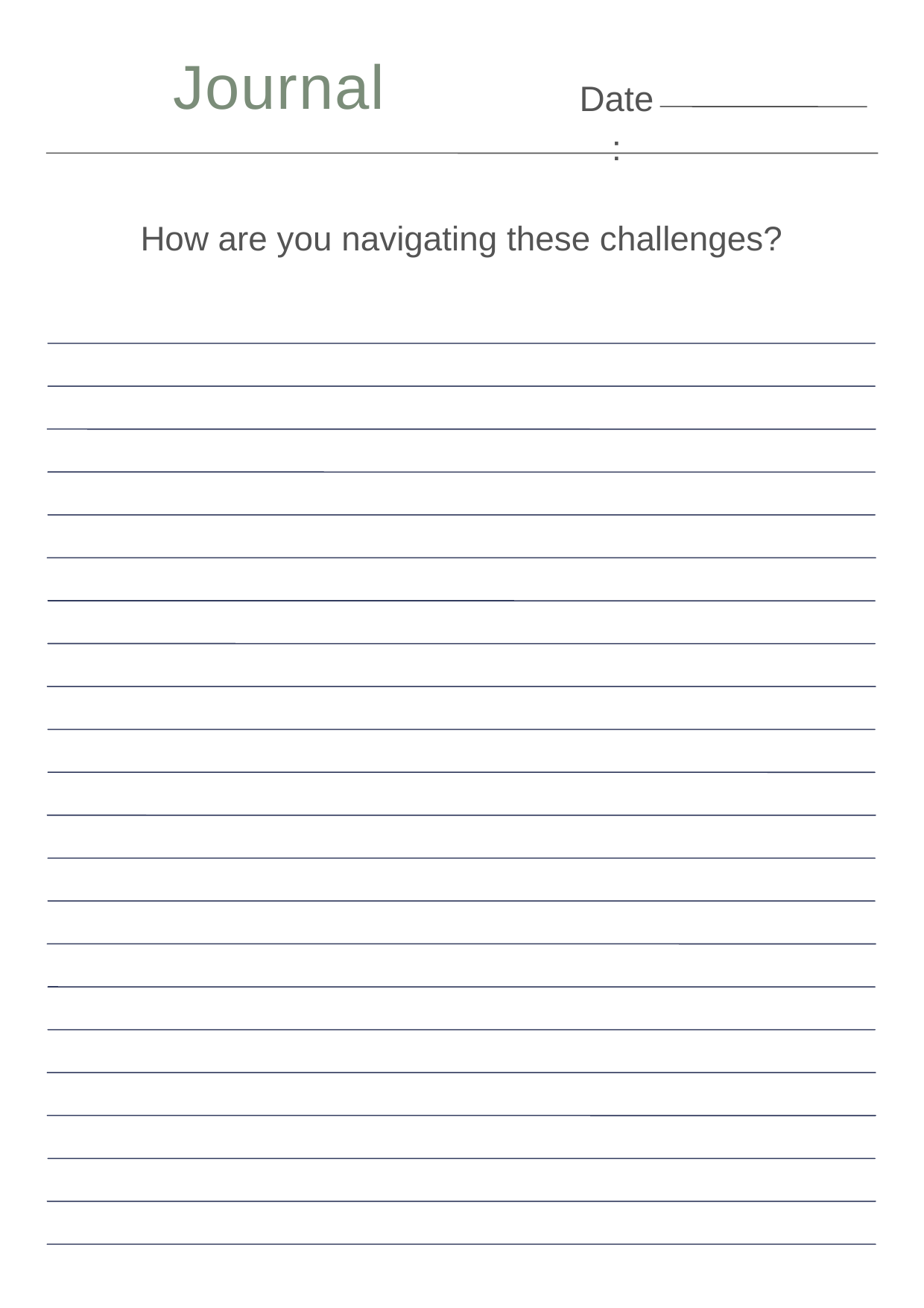

Journal
Date:

How are you navigating these challenges?